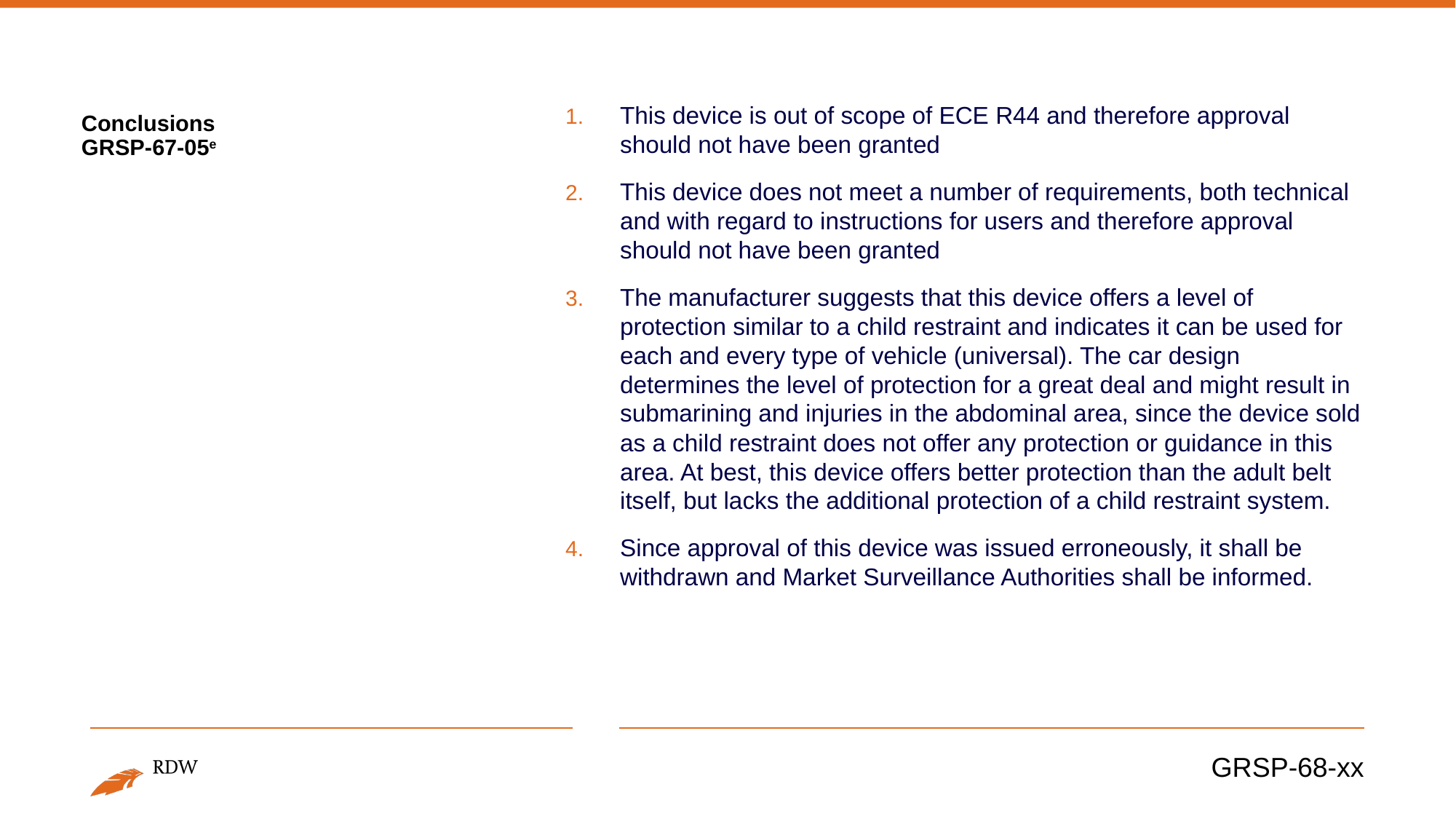

This device is out of scope of ECE R44 and therefore approval should not have been granted
This device does not meet a number of requirements, both technical and with regard to instructions for users and therefore approval should not have been granted
The manufacturer suggests that this device offers a level of protection similar to a child restraint and indicates it can be used for each and every type of vehicle (universal). The car design determines the level of protection for a great deal and might result in submarining and injuries in the abdominal area, since the device sold as a child restraint does not offer any protection or guidance in this area. At best, this device offers better protection than the adult belt itself, but lacks the additional protection of a child restraint system.
Since approval of this device was issued erroneously, it shall be withdrawn and Market Surveillance Authorities shall be informed.

# Conclusions GRSP-67-05e
GRSP-68-xx